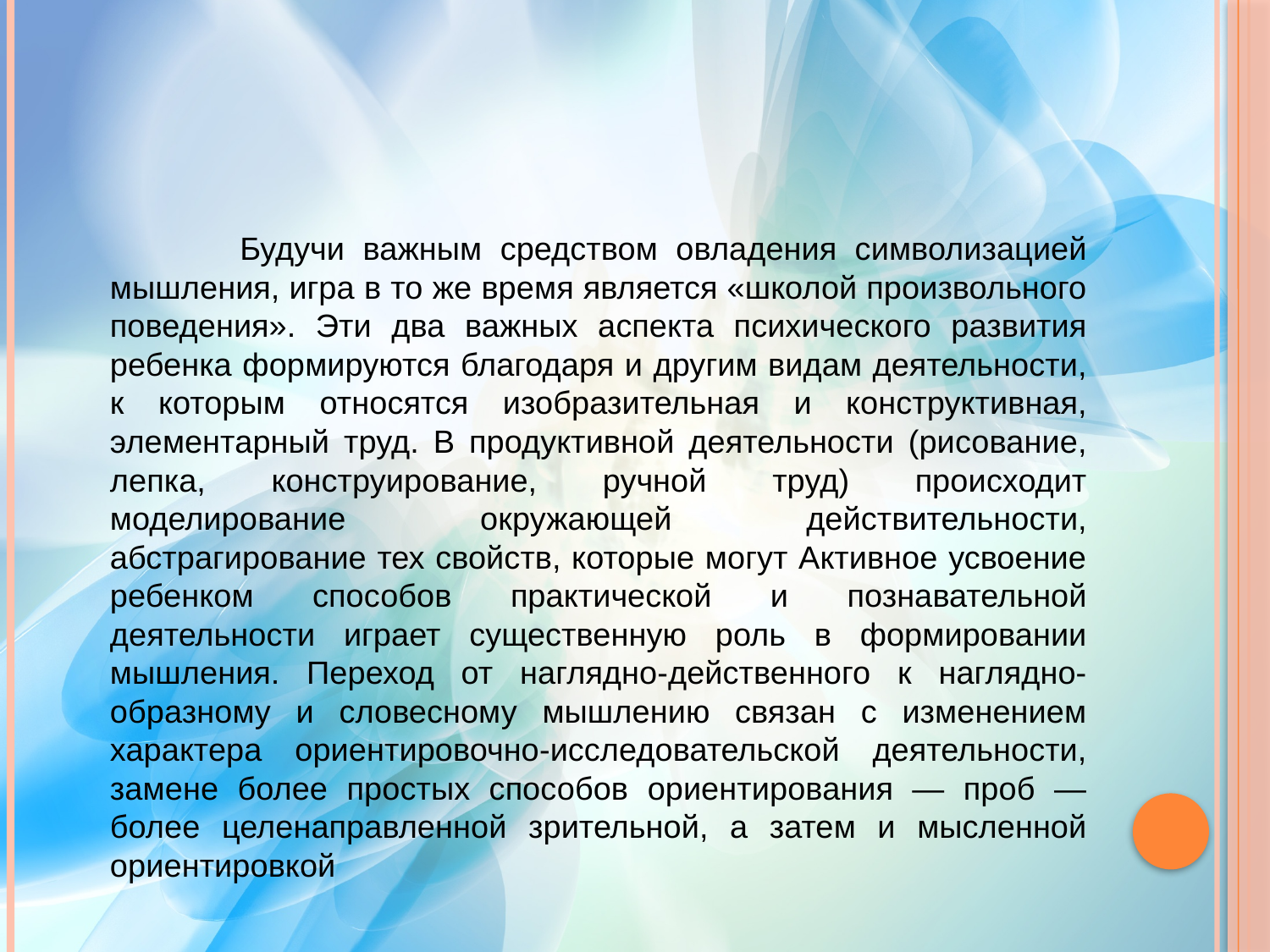

#
         Будучи важным средством овладения символизацией мышления, игра в то же время является «школой произвольного поведения». Эти два важных аспекта психического развития ребенка формируются благодаря и другим видам деятельности, к которым относятся изобразительная и конструктивная, элементарный труд. В продуктивной деятельности (рисование, лепка, конструирование, ручной труд) происходит моделирование окружающей действительности, абстрагирование тех свойств, которые могут Активное усвоение ребенком способов практической и познавательной деятельности играет существенную роль в формировании мышления. Переход от наглядно-действенного к наглядно-образному и словесному мышлению связан с изменением характера ориентировочно-исследовательской деятельности, замене более простых способов ориентирования — проб — более целенаправленной зрительной, а затем и мысленной ориентировкой